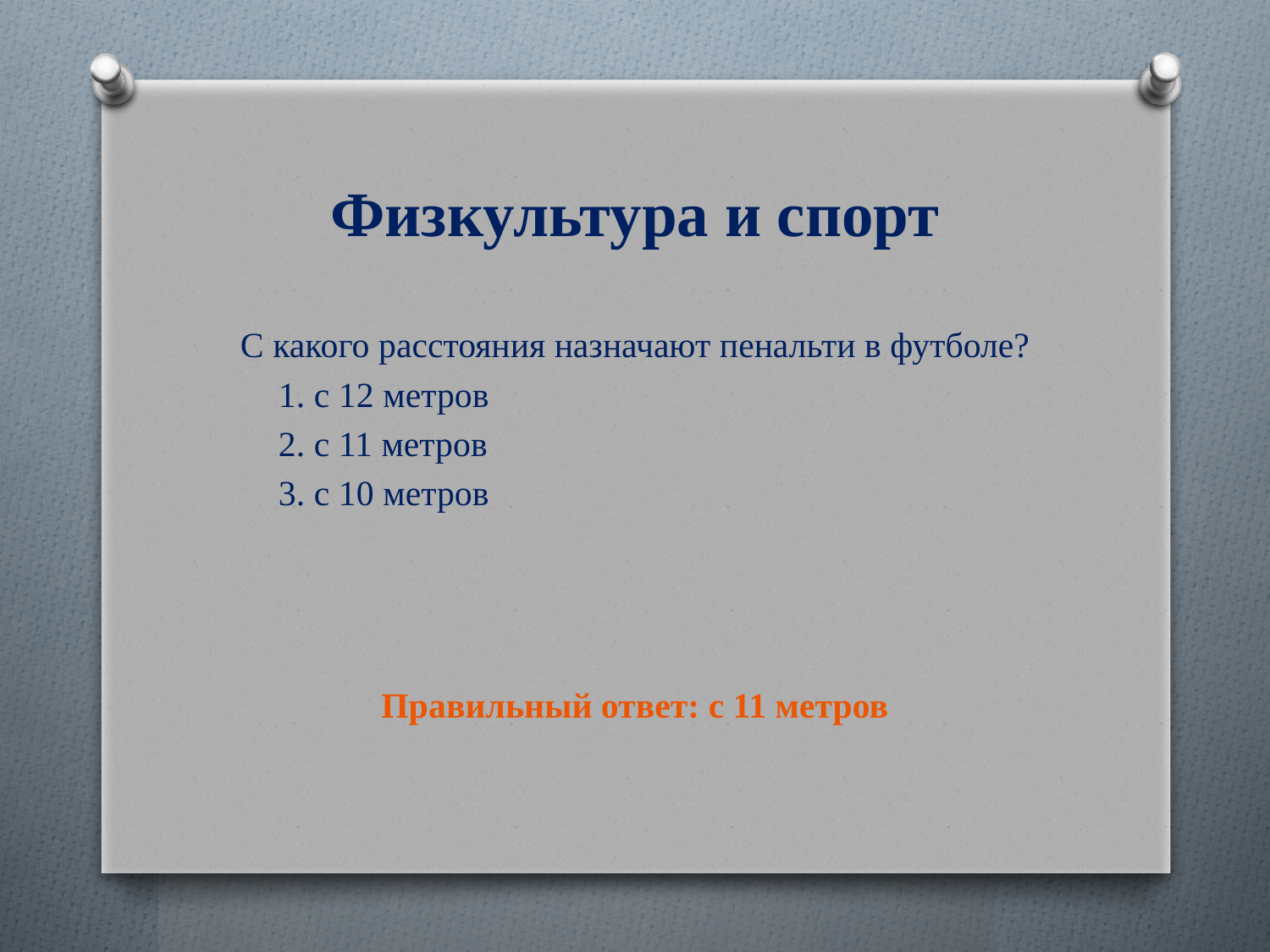

# Физкультура и спорт
С какого расстояния назначают пенальти в футболе?
1. с 12 метров
2. с 11 метров
3. с 10 метров

Правильный ответ: с 11 метров